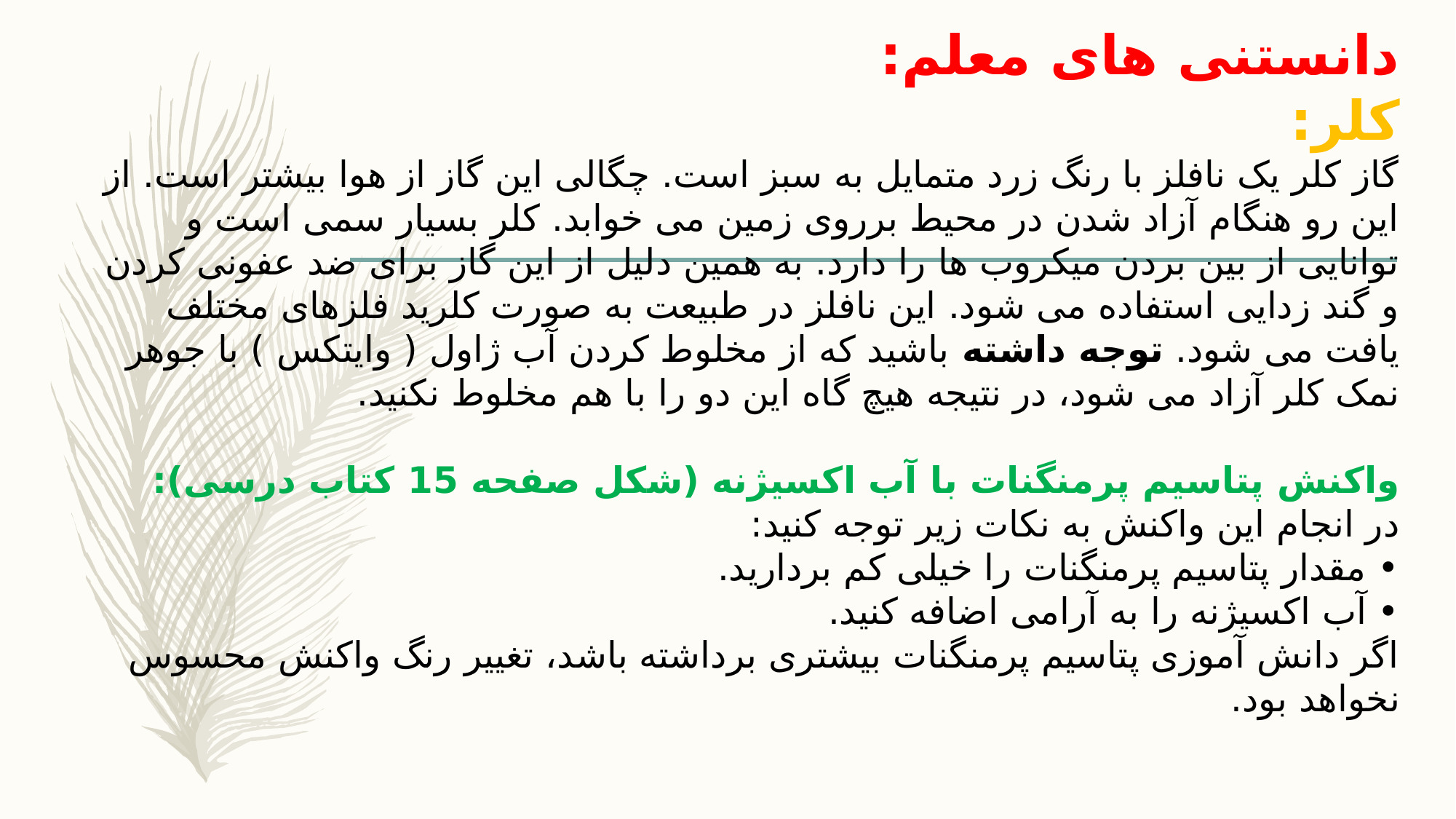

دانستنی های معلم:
کلر:
گاز کلر یک نافلز با رنگ زرد متمایل به سبز است. چگالی این گاز از هوا بیشتر است. از این رو هنگام آزاد شدن در محیط برروی زمین می خوابد. کلر بسیار سمی است و توانایی از بین بردن میکروب ها را دارد. به همین دلیل از این گاز برای ضد عفونی کردن و گند زدایی استفاده می شود. این نافلز در طبیعت به صورت کلرید فلزهای مختلف یافت می شود. توجه داشته باشید که از مخلوط کردن آب ژاول ( وایتکس ) با جوهر نمک کلر آزاد می شود، در نتیجه هیچ گاه این دو را با هم مخلوط نکنید.

واکنش پتاسیم پرمنگنات با آب اکسیژنه (شکل صفحه 15 کتاب درسی):
در انجام این واکنش به نکات زیر توجه کنید:
• مقدار پتاسیم پرمنگنات را خیلی کم بردارید.
• آب اکسیژنه را به آرامی اضافه کنید.
اگر دانش آموزی پتاسیم پرمنگنات بیشتری برداشته باشد، تغییر رنگ واکنش محسوس نخواهد بود.